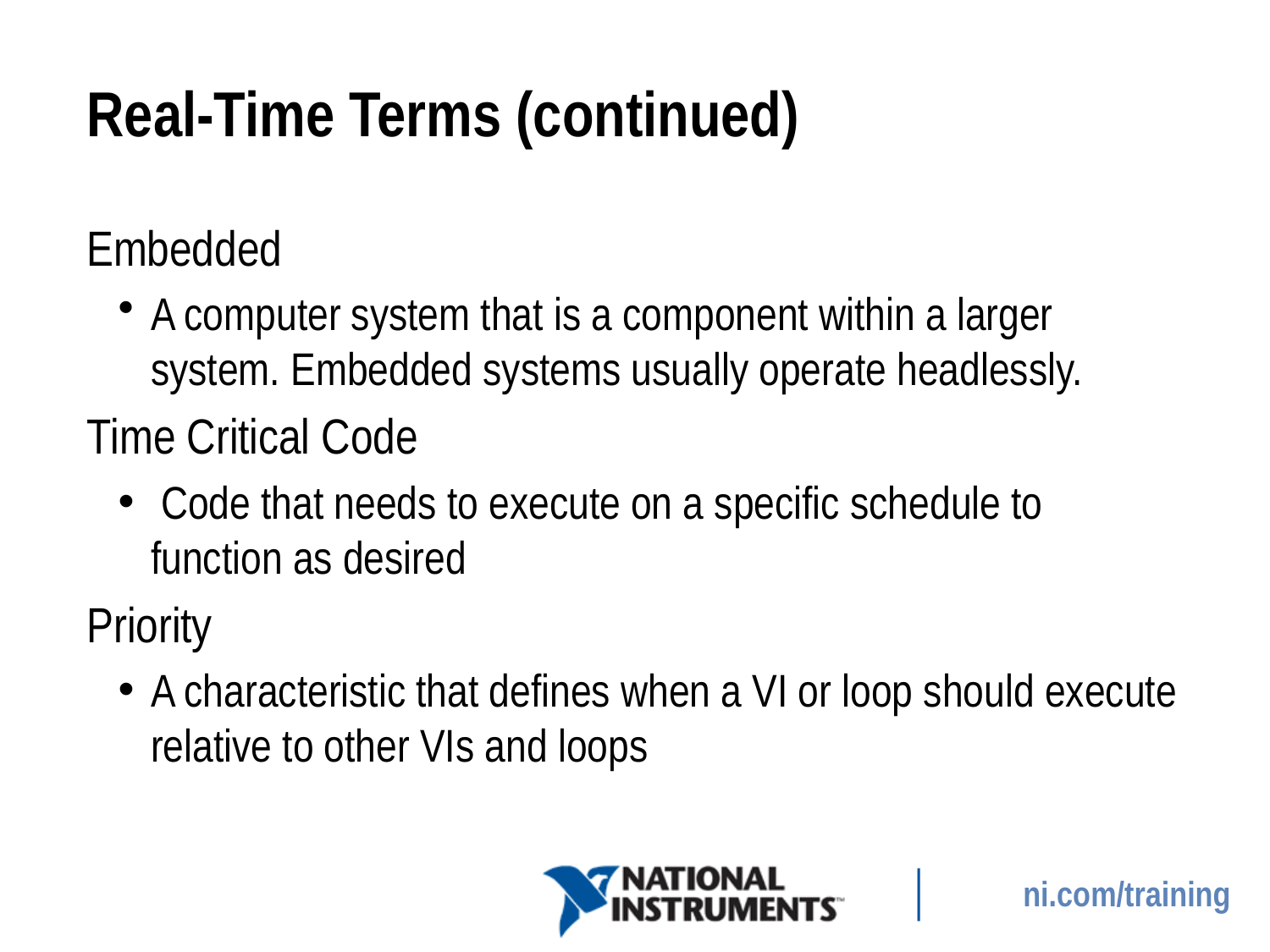

# Real-Time Terms (continued)
Embedded
A computer system that is a component within a larger system. Embedded systems usually operate headlessly.
Time Critical Code
 Code that needs to execute on a specific schedule to function as desired
Priority
A characteristic that defines when a VI or loop should execute relative to other VIs and loops